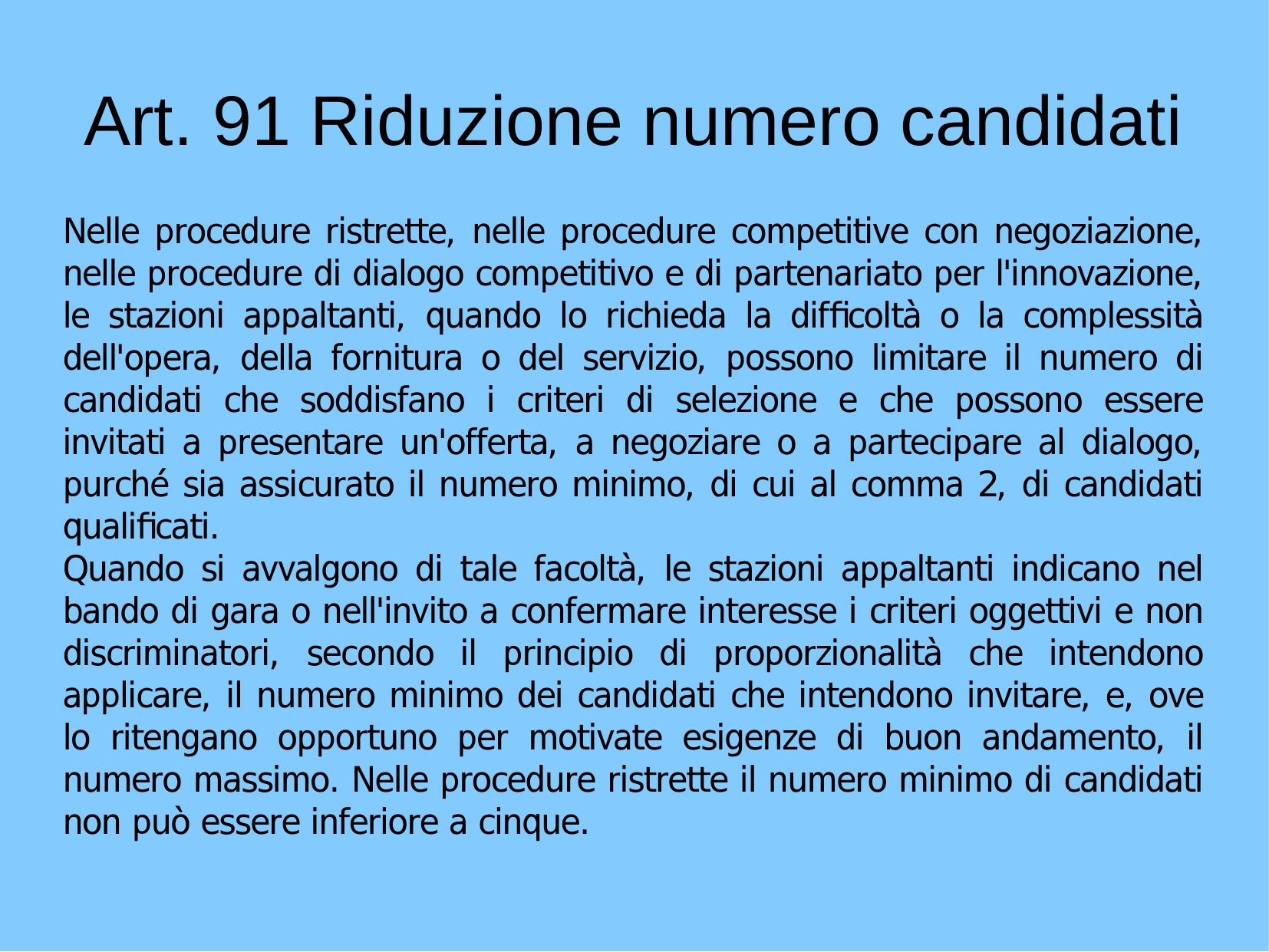

Art. 91 Riduzione numero candidati
Nelle procedure ristrette, nelle procedure competitive con negoziazione, nelle procedure di dialogo competitivo e di partenariato per l'innovazione, le stazioni appaltanti, quando lo richieda la difficoltà o la complessità dell'opera, della fornitura o del servizio, possono limitare il numero di candidati che soddisfano i criteri di selezione e che possono essere invitati a presentare un'offerta, a negoziare o a partecipare al dialogo, purché sia assicurato il numero minimo, di cui al comma 2, di candidati qualificati.
Quando si avvalgono di tale facoltà, le stazioni appaltanti indicano nel bando di gara o nell'invito a confermare interesse i criteri oggettivi e non discriminatori, secondo il principio di proporzionalità che intendono applicare, il numero minimo dei candidati che intendono invitare, e, ove lo ritengano opportuno per motivate esigenze di buon andamento, il numero massimo. Nelle procedure ristrette il numero minimo di candidati non può essere inferiore a cinque.